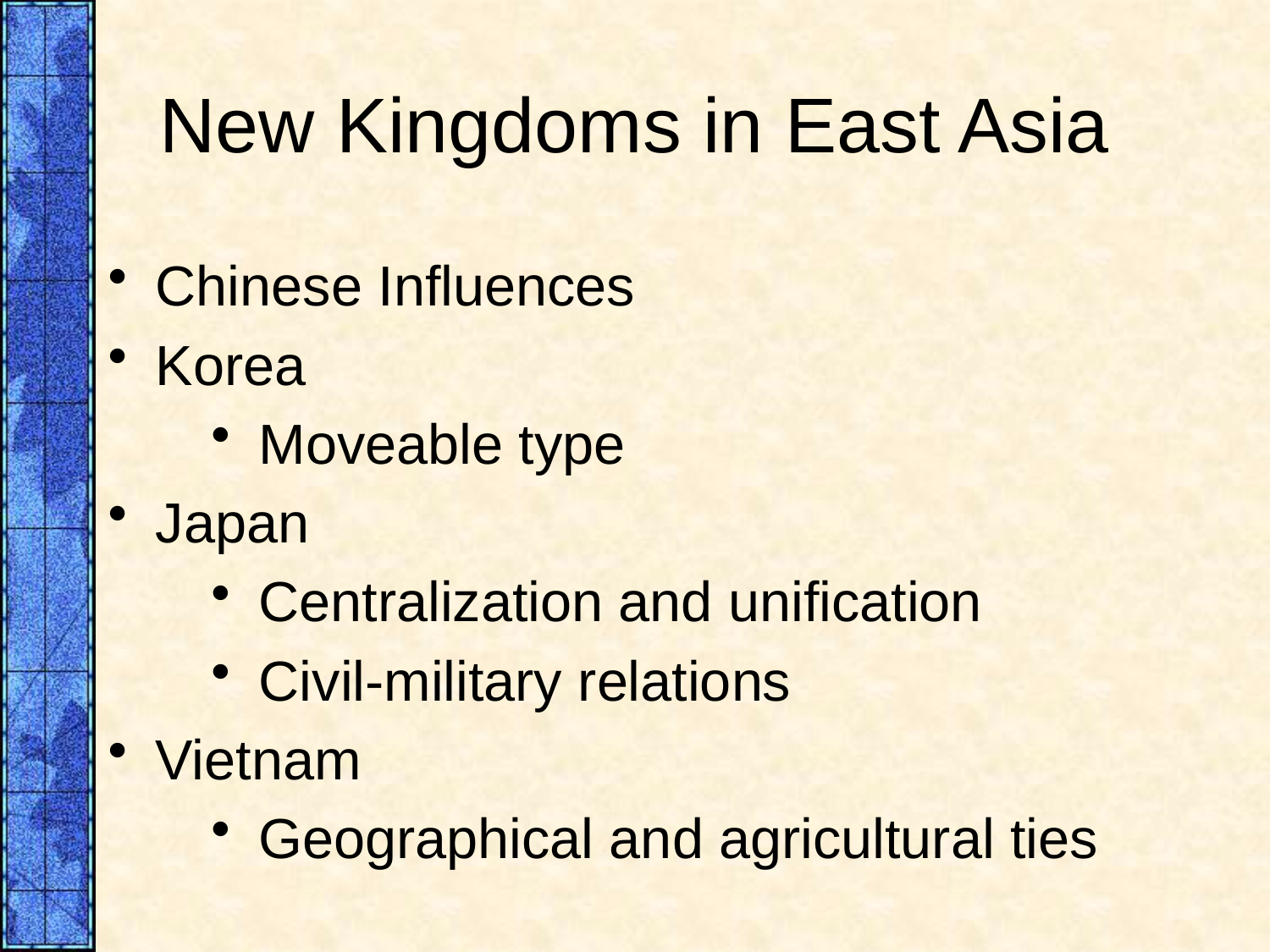

# New Kingdoms in East Asia
Chinese Influences
Korea
Moveable type
Japan
Centralization and unification
Civil-military relations
Vietnam
Geographical and agricultural ties